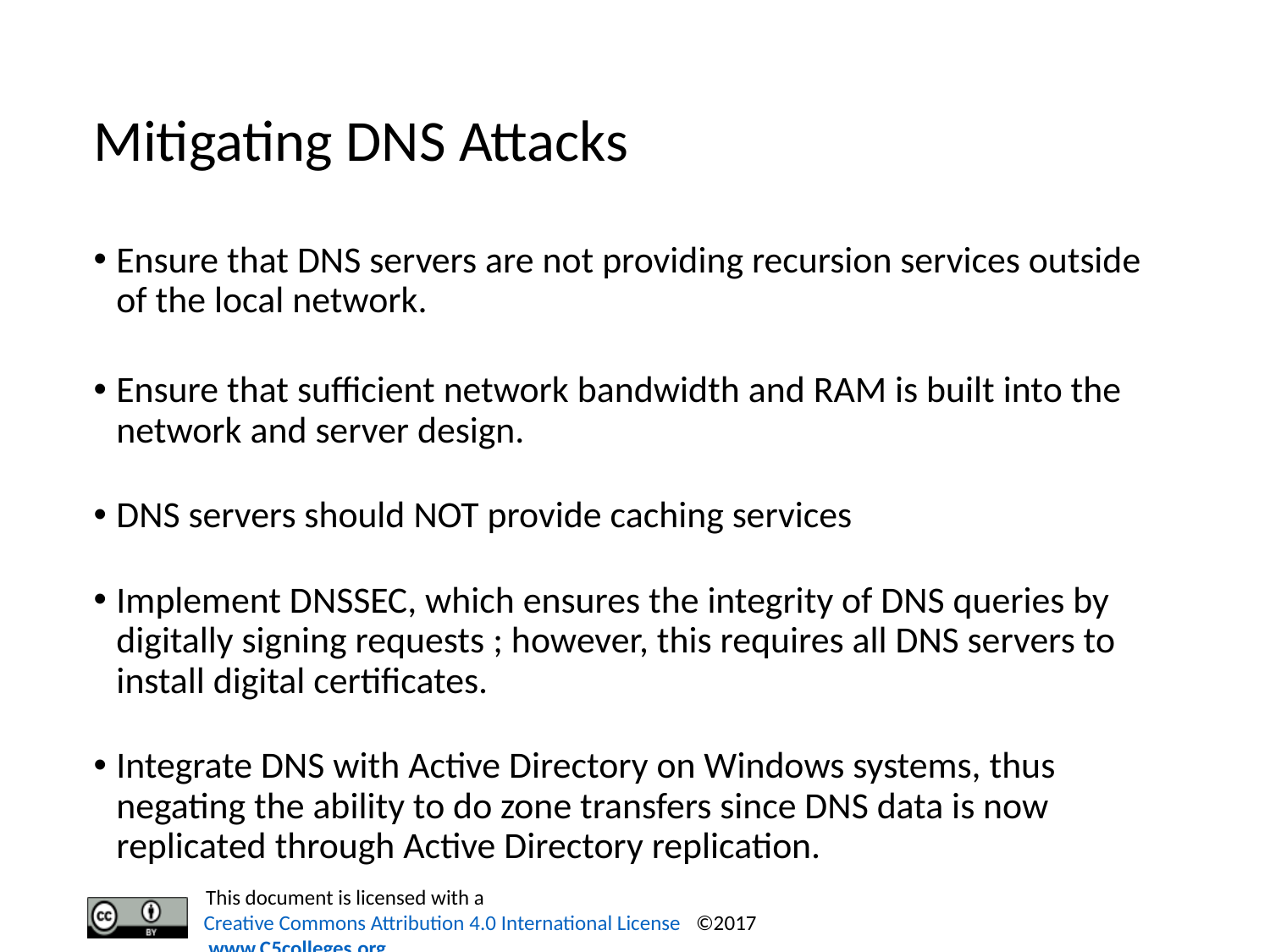

# Mitigating DNS Attacks
Ensure that DNS servers are not providing recursion services outside of the local network.
Ensure that sufficient network bandwidth and RAM is built into the network and server design.
DNS servers should NOT provide caching services
Implement DNSSEC, which ensures the integrity of DNS queries by digitally signing requests ; however, this requires all DNS servers to install digital certificates.
Integrate DNS with Active Directory on Windows systems, thus negating the ability to do zone transfers since DNS data is now replicated through Active Directory replication.